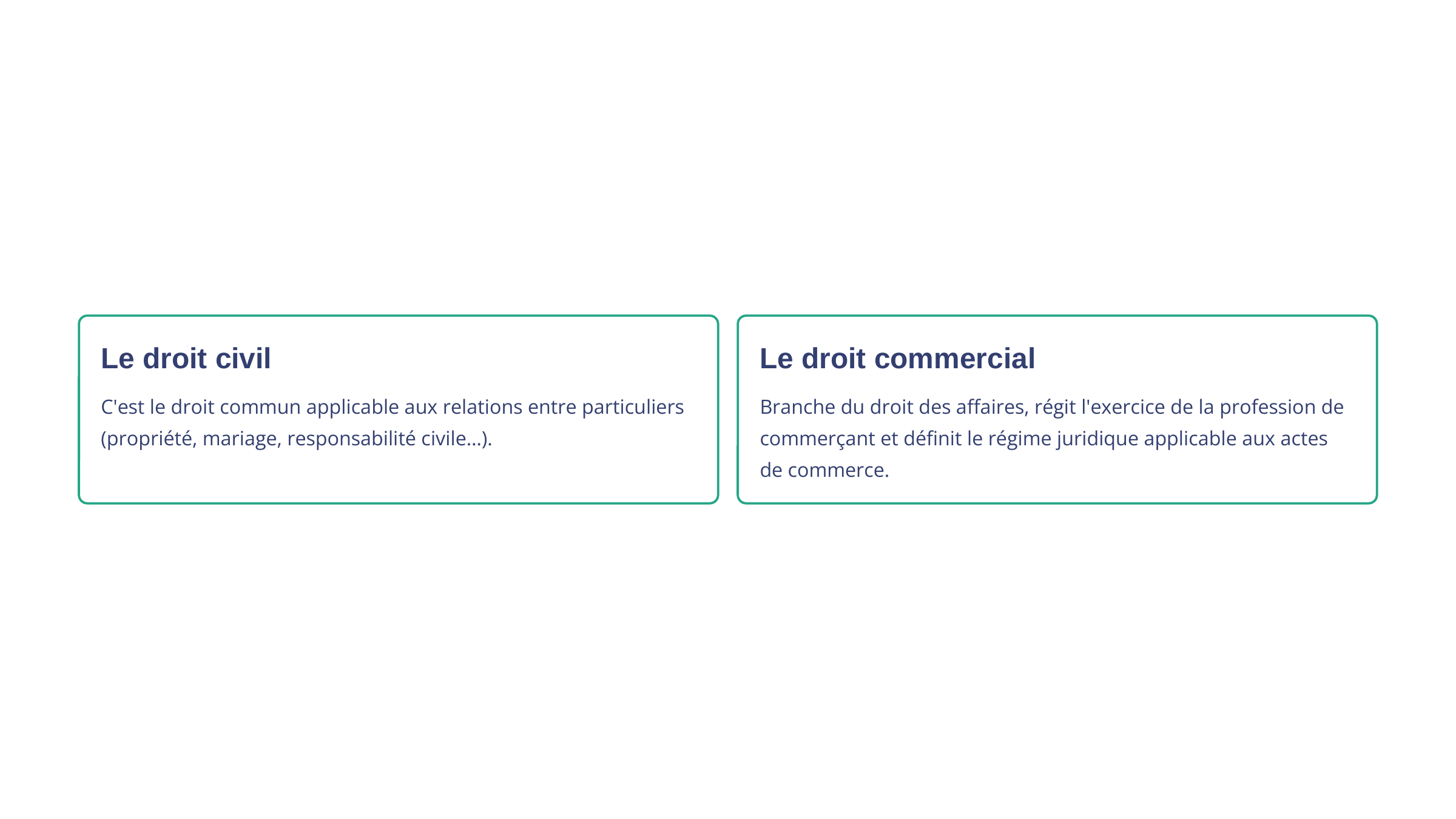

Le droit civil
Le droit commercial
C'est le droit commun applicable aux relations entre particuliers (propriété, mariage, responsabilité civile…).
Branche du droit des affaires, régit l'exercice de la profession de commerçant et définit le régime juridique applicable aux actes de commerce.